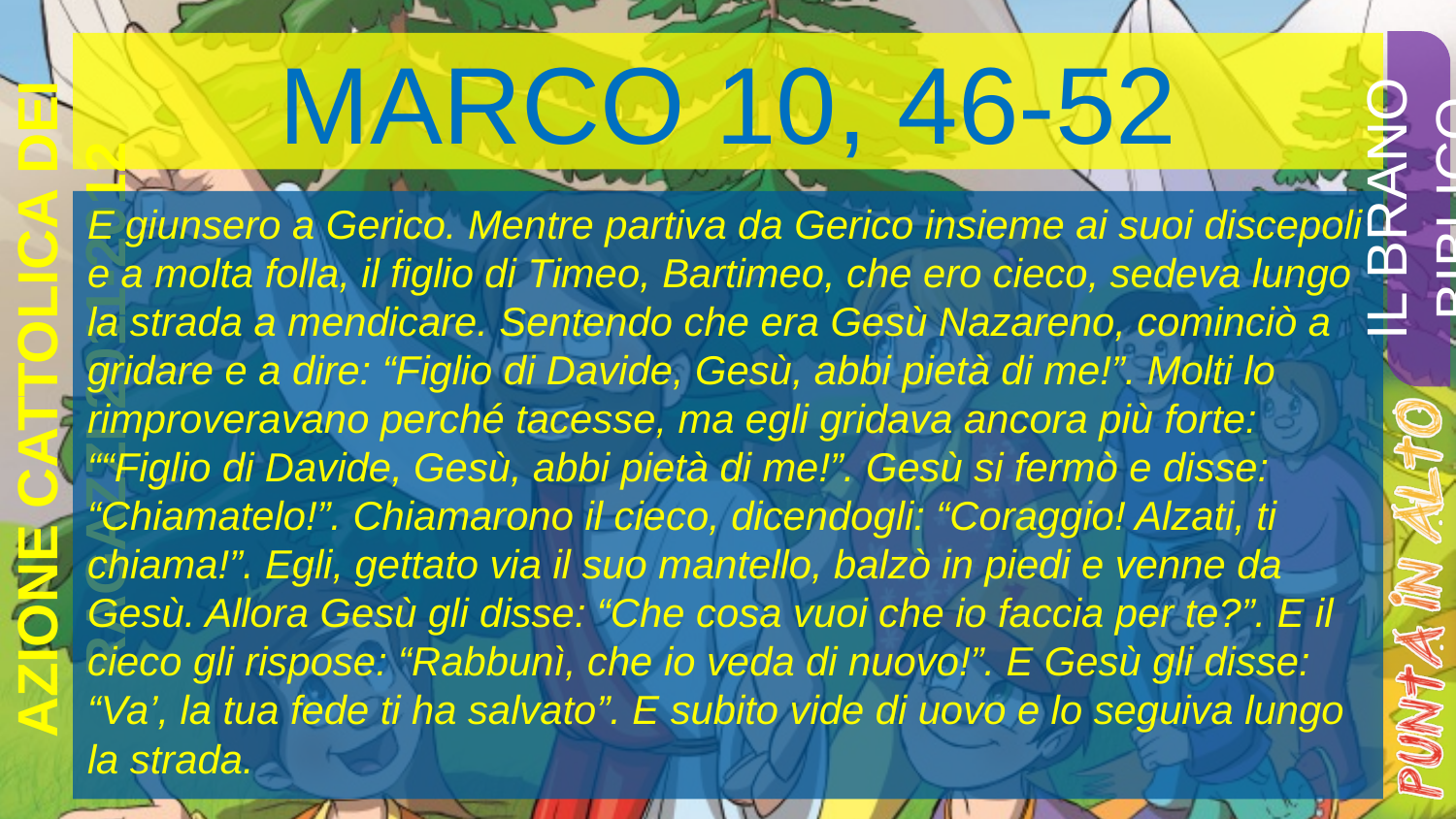

# Marco 10, 46-52
IL BRANO BIBLICO
E giunsero a Gerico. Mentre partiva da Gerico insieme ai suoi discepoli e a molta folla, il figlio di Timeo, Bartimeo, che ero cieco, sedeva lungo la strada a mendicare. Sentendo che era Gesù Nazareno, cominciò a gridare e a dire: “Figlio di Davide, Gesù, abbi pietà di me!”. Molti lo rimproveravano perché tacesse, ma egli gridava ancora più forte: ““Figlio di Davide, Gesù, abbi pietà di me!”. Gesù si fermò e disse: “Chiamatelo!”. Chiamarono il cieco, dicendogli: “Coraggio! Alzati, ti chiama!”. Egli, gettato via il suo mantello, balzò in piedi e venne da Gesù. Allora Gesù gli disse: “Che cosa vuoi che io faccia per te?”. E il cieco gli rispose: “Rabbunì, che io veda di nuovo!”. E Gesù gli disse: “Va’, la tua fede ti ha salvato”. E subito vide di uovo e lo seguiva lungo la strada.